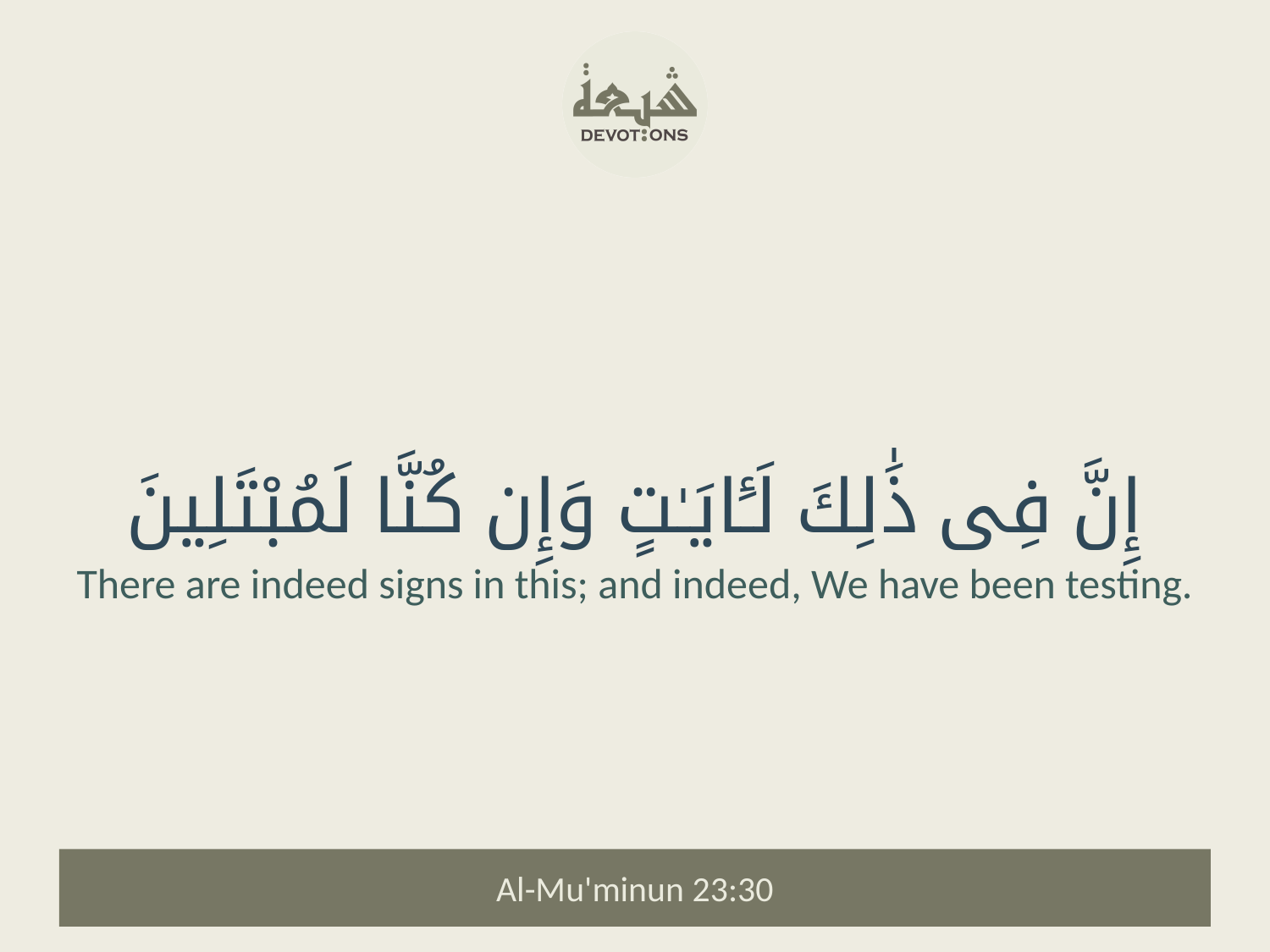

إِنَّ فِى ذَٰلِكَ لَـَٔايَـٰتٍ وَإِن كُنَّا لَمُبْتَلِينَ
There are indeed signs in this; and indeed, We have been testing.
Al-Mu'minun 23:30